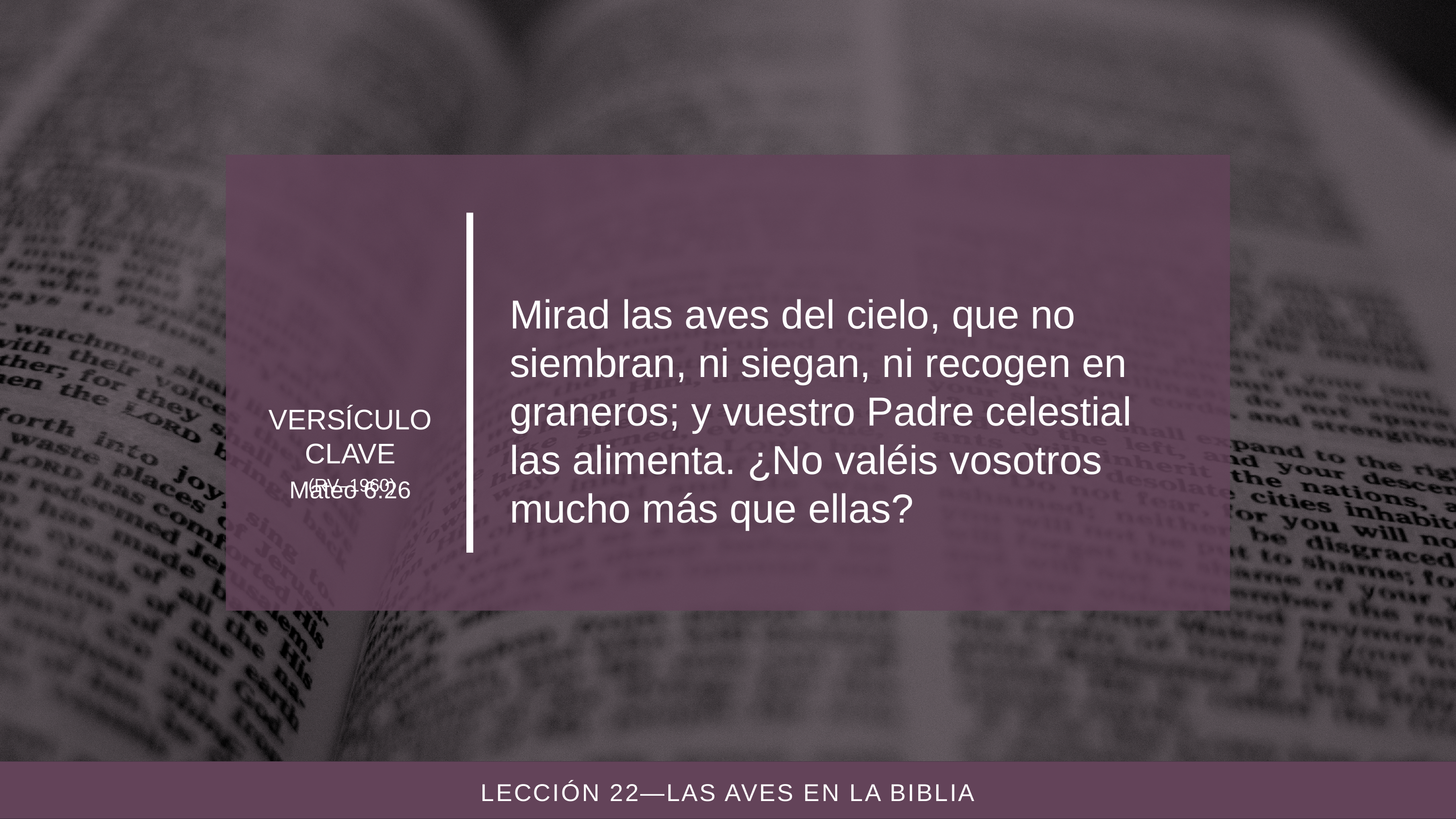

Mirad las aves del cielo, que no siembran, ni siegan, ni recogen en graneros; y vuestro Padre celestial las alimenta. ¿No valéis vosotros mucho más que ellas?
(RV–1960)